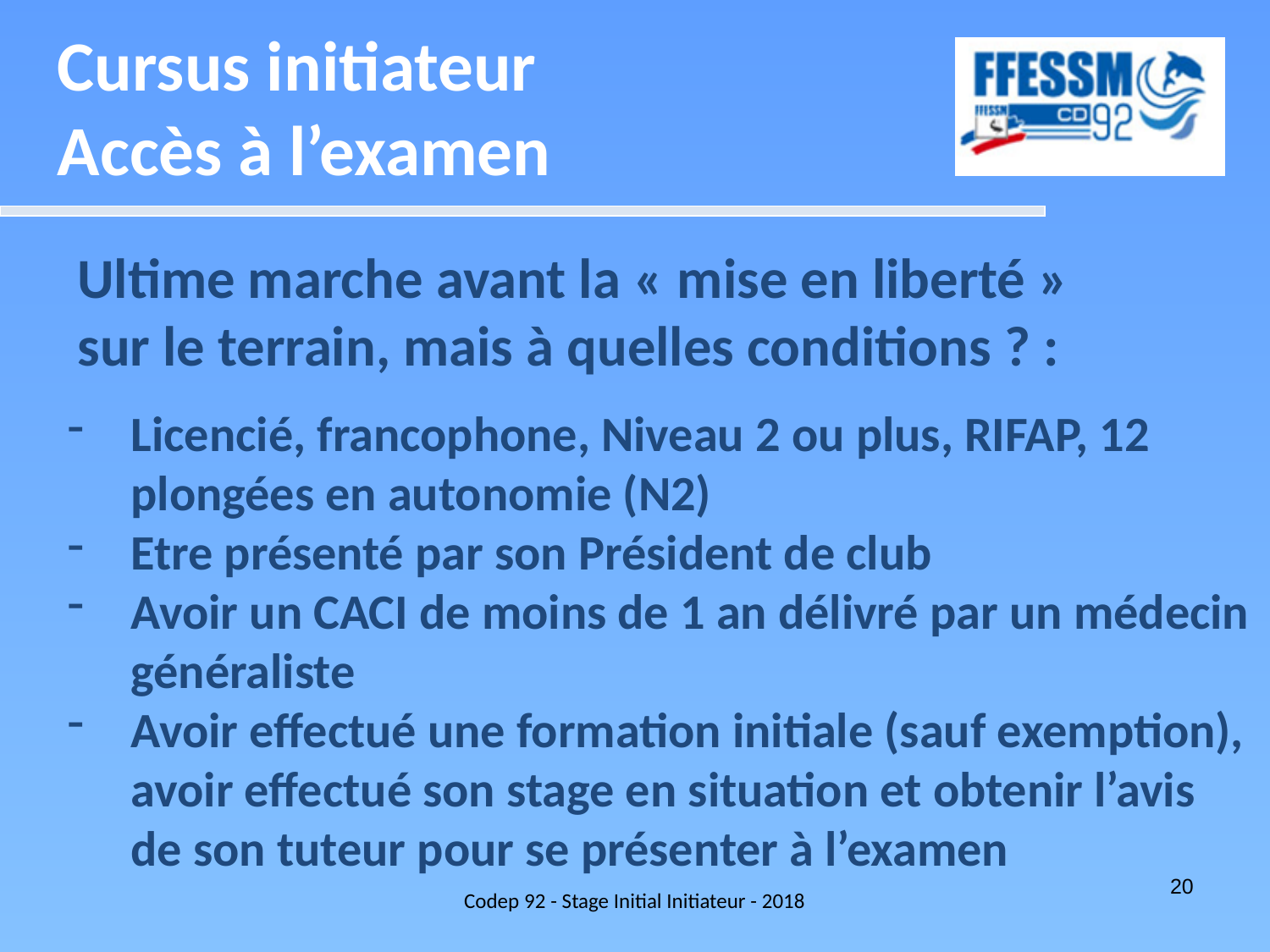

Cursus initiateur
Accès à l’examen
Ultime marche avant la « mise en liberté » sur le terrain, mais à quelles conditions ? :
Licencié, francophone, Niveau 2 ou plus, RIFAP, 12 plongées en autonomie (N2)
Etre présenté par son Président de club
Avoir un CACI de moins de 1 an délivré par un médecin généraliste
Avoir effectué une formation initiale (sauf exemption), avoir effectué son stage en situation et obtenir l’avis de son tuteur pour se présenter à l’examen

Codep 92 - Stage Initial Initiateur - 2018
20